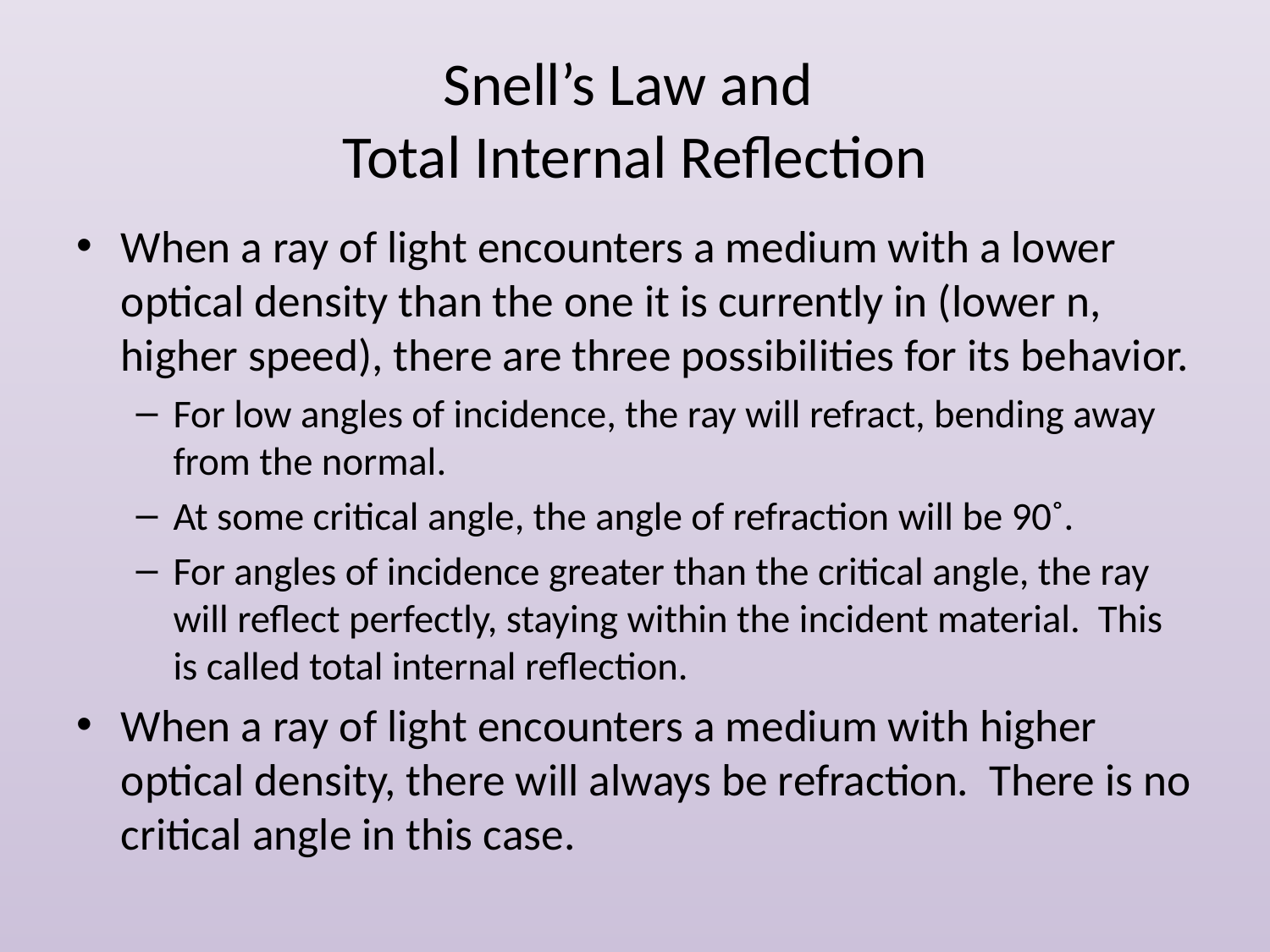

# Snell’s Law and Total Internal Reflection
When a ray of light encounters a medium with a lower optical density than the one it is currently in (lower n, higher speed), there are three possibilities for its behavior.
For low angles of incidence, the ray will refract, bending away from the normal.
At some critical angle, the angle of refraction will be 90˚.
For angles of incidence greater than the critical angle, the ray will reflect perfectly, staying within the incident material.  This is called total internal reflection.
When a ray of light encounters a medium with higher optical density, there will always be refraction.  There is no critical angle in this case.